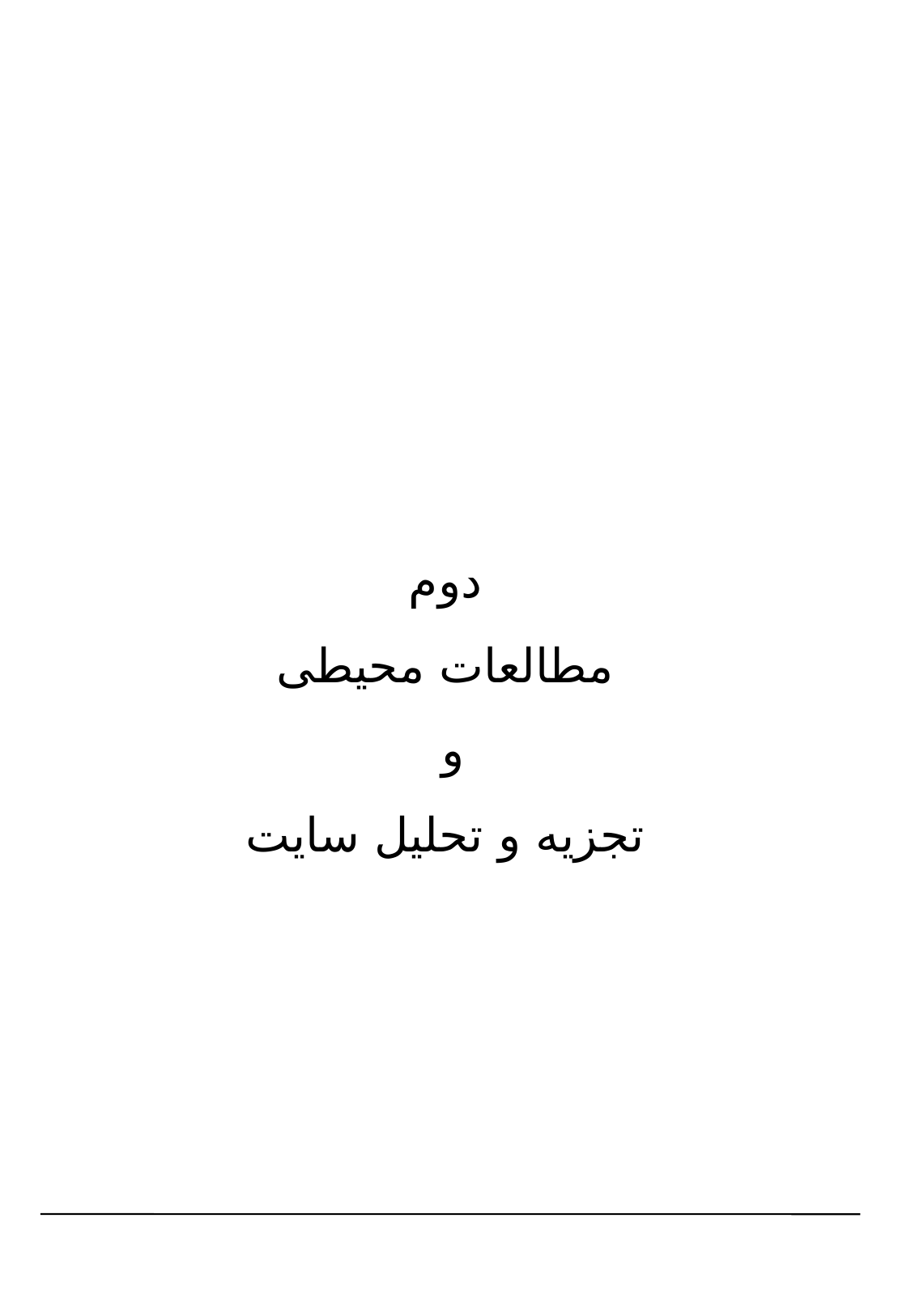

دوم
مطالعات محیطی
و
تجزیه و تحلیل سایت